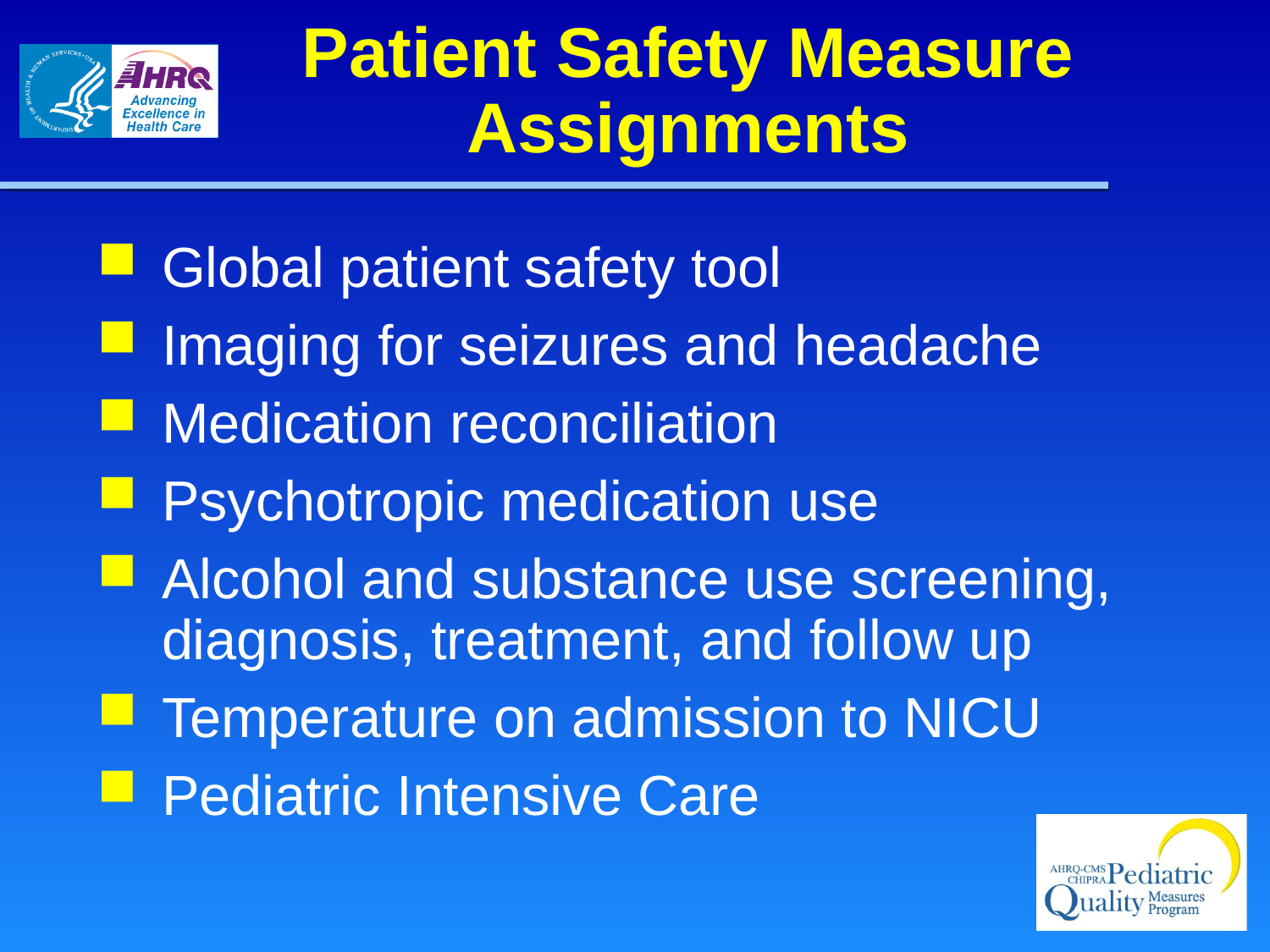

# Patient Safety Measure Assignments
Global patient safety tool
Imaging for seizures and headache
Medication reconciliation
Psychotropic medication use
Alcohol and substance use screening, diagnosis, treatment, and follow up
Temperature on admission to NICU
Pediatric Intensive Care